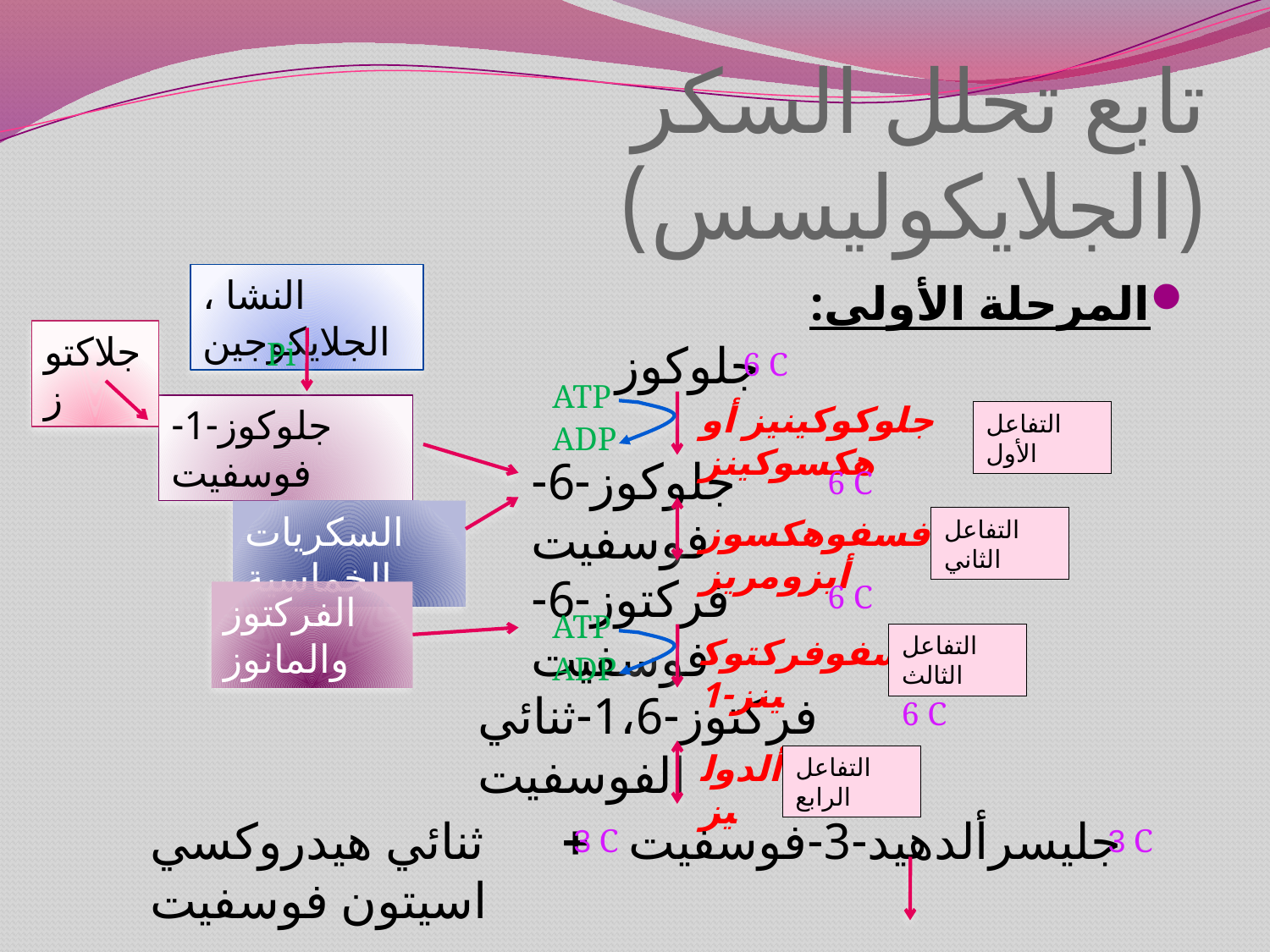

# تابع تحلل السكر (الجلايكوليسس)
النشا ، الجلايكوجين
المرحلة الأولى:

جلاكتوز
Pi
جلوكوز
6 C
ATP
جلوكوكينيز أو هكسوكينز
جلوكوز-1-فوسفيت

التفاعل الأول
ADP
جلوكوز-6-فوسفيت
6 C
السكريات الخماسية
فسفوهكسوز أيزومريز
التفاعل الثاني
فركتوز-6-فوسفيت
6 C
الفركتوز والمانوز
ATP
فسفوفركتوكينز-1
التفاعل الثالث

ADP
فركتوز-1،6-ثنائي الفوسفيت
6 C
ألدوليز
التفاعل الرابع
جليسرألدهيد-3-فوسفيت   +      ثنائي هيدروكسي اسيتون فوسفيت
3 C
3 C